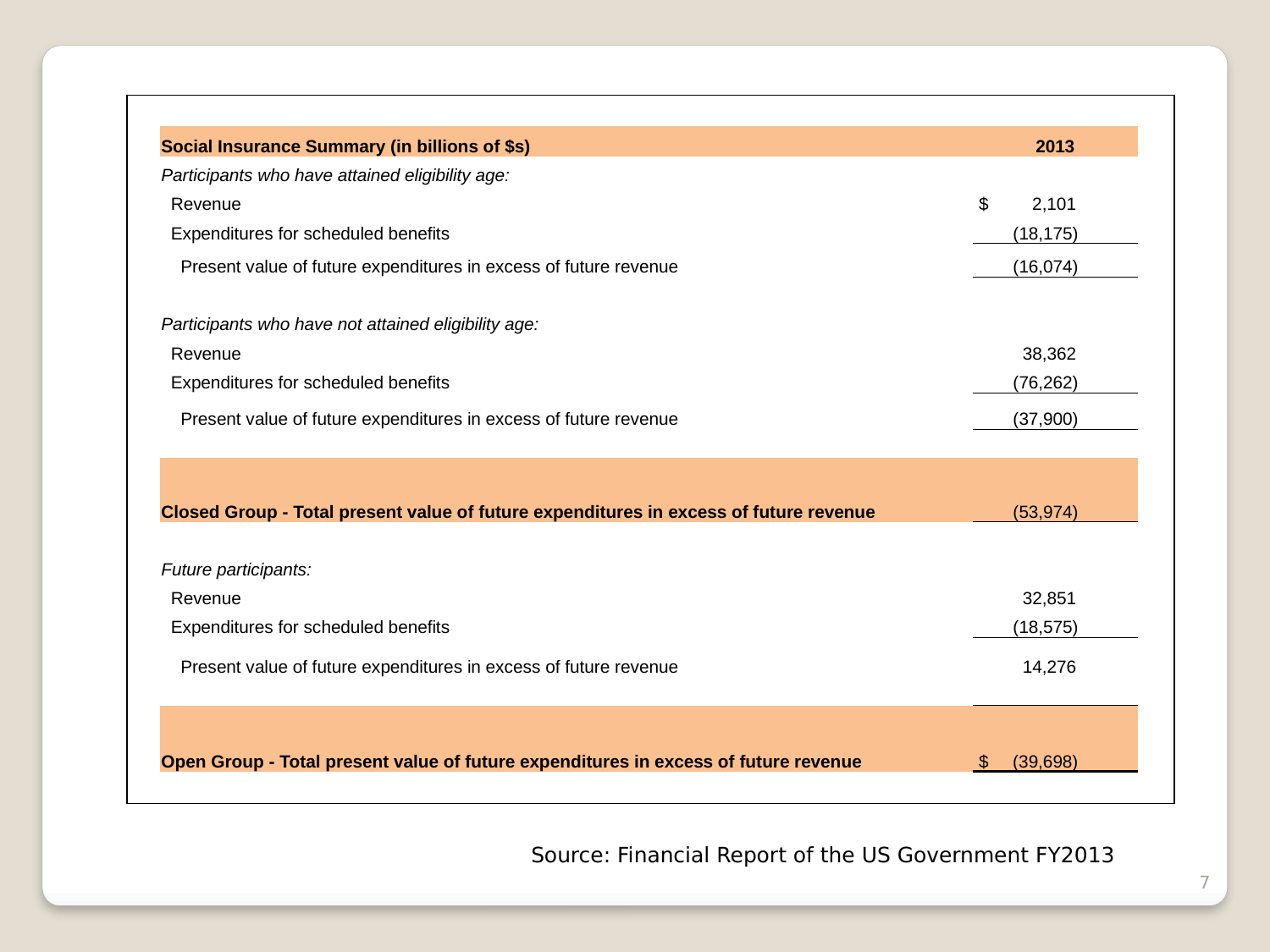

|  |  |  |  |
| --- | --- | --- | --- |
|  | Social Insurance Summary (in billions of $s) | 2013 |  |
|  | Participants who have attained eligibility age: |  |  |
|  | Revenue | $ 2,101 |  |
|  | Expenditures for scheduled benefits | (18,175) |  |
|  | Present value of future expenditures in excess of future revenue | (16,074) |  |
|  |  |  |  |
|  | Participants who have not attained eligibility age: |  |  |
|  | Revenue | 38,362 |  |
|  | Expenditures for scheduled benefits | (76,262) |  |
|  | Present value of future expenditures in excess of future revenue | (37,900) |  |
|  |  |  |  |
|  | Closed Group - Total present value of future expenditures in excess of future revenue | (53,974) |  |
|  |  |  |  |
|  | Future participants: |  |  |
|  | Revenue | 32,851 |  |
|  | Expenditures for scheduled benefits | (18,575) |  |
|  | Present value of future expenditures in excess of future revenue | 14,276 |  |
|  |  |  |  |
|  | Open Group - Total present value of future expenditures in excess of future revenue | $ (39,698) |  |
|  |  |  |  |
Source: Financial Report of the US Government FY2013
7